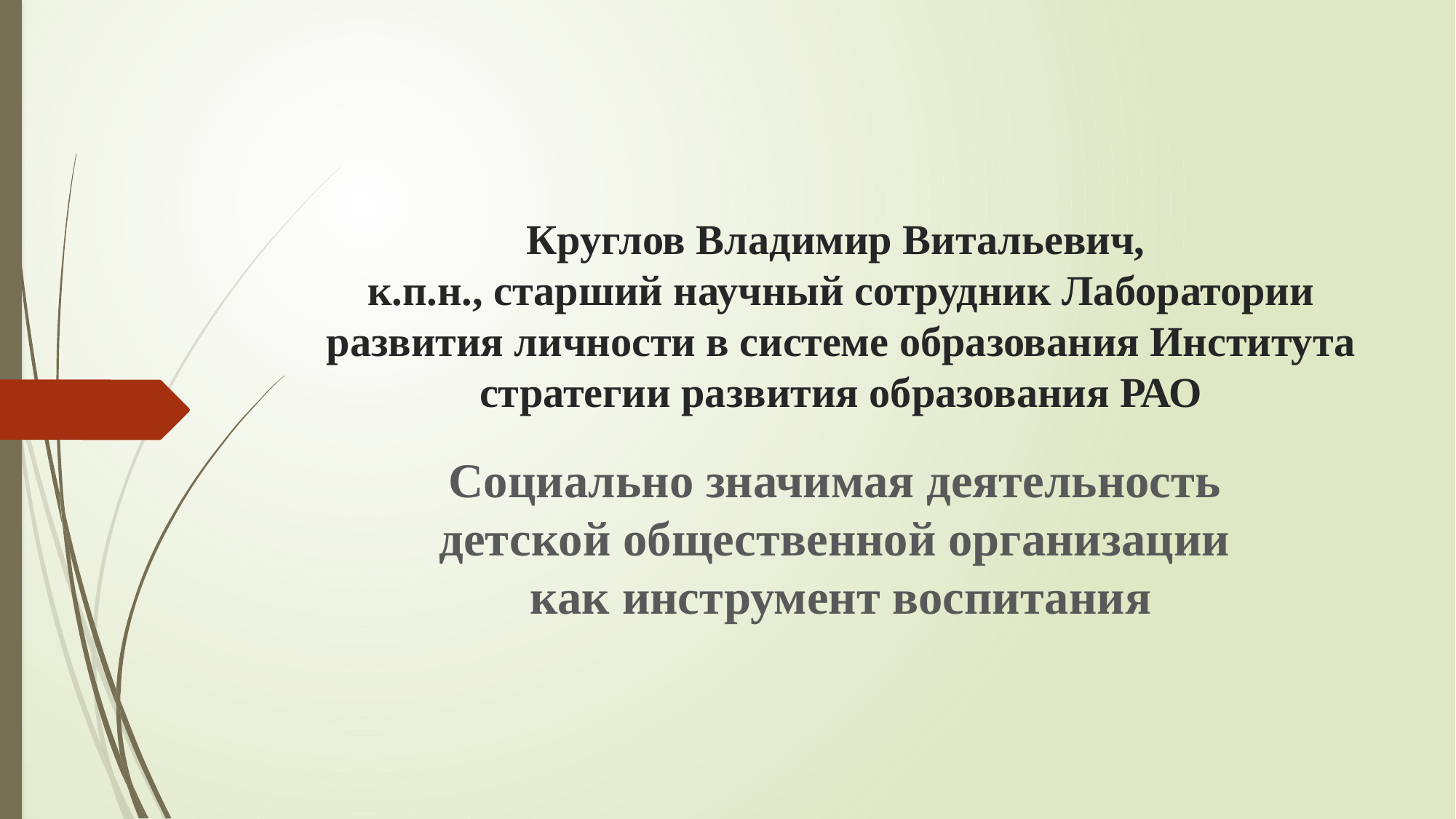

# Круглов Владимир Витальевич, к.п.н., старший научный сотрудник Лаборатории развития личности в системе образования Института стратегии развития образования РАО
Социально значимая деятельность
детской общественной организации
как инструмент воспитания